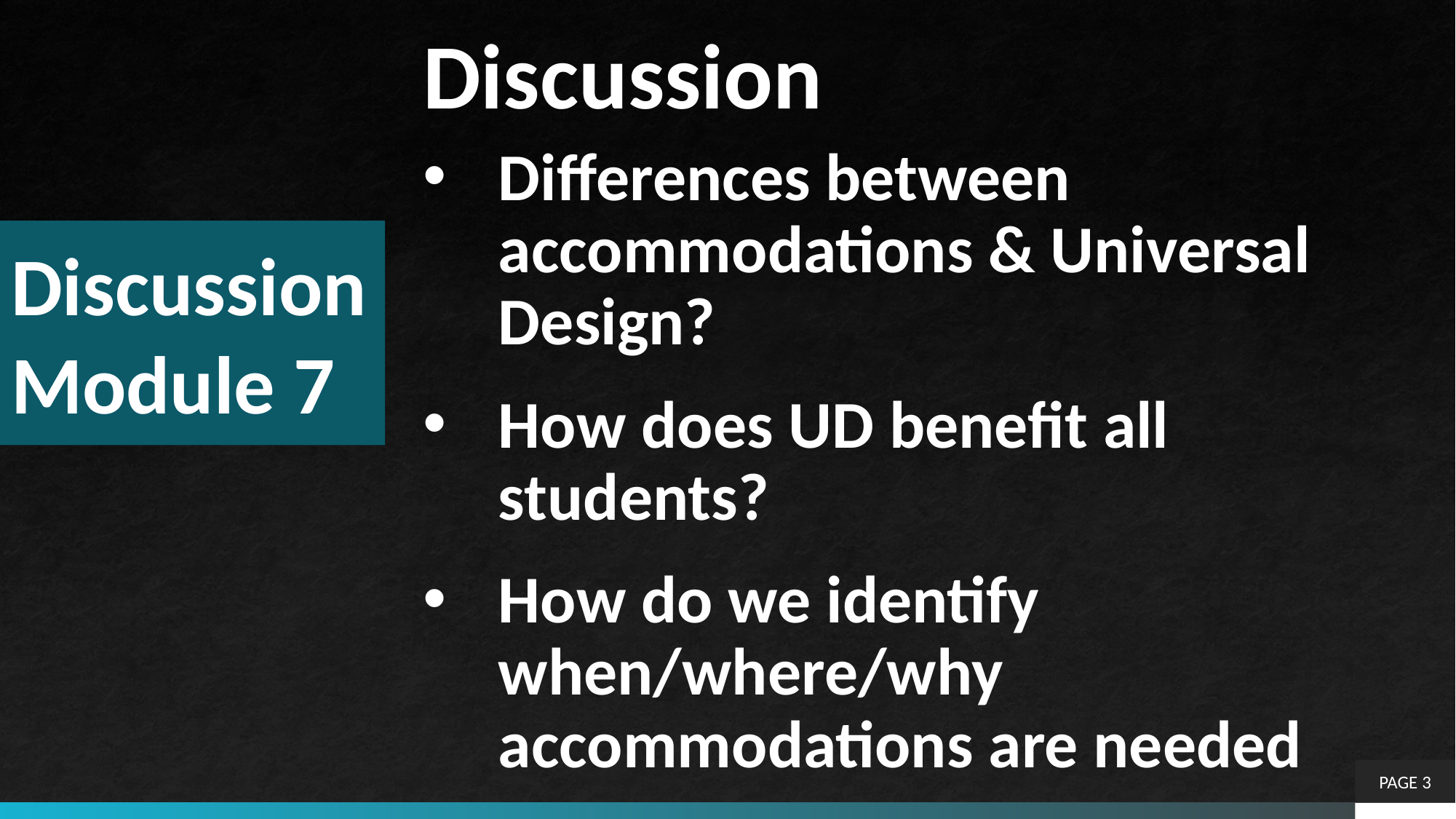

Discussion
Differences between accommodations & Universal Design?
How does UD benefit all students?
How do we identify when/where/why accommodations are needed
# Discussion Module 7
PAGE 3